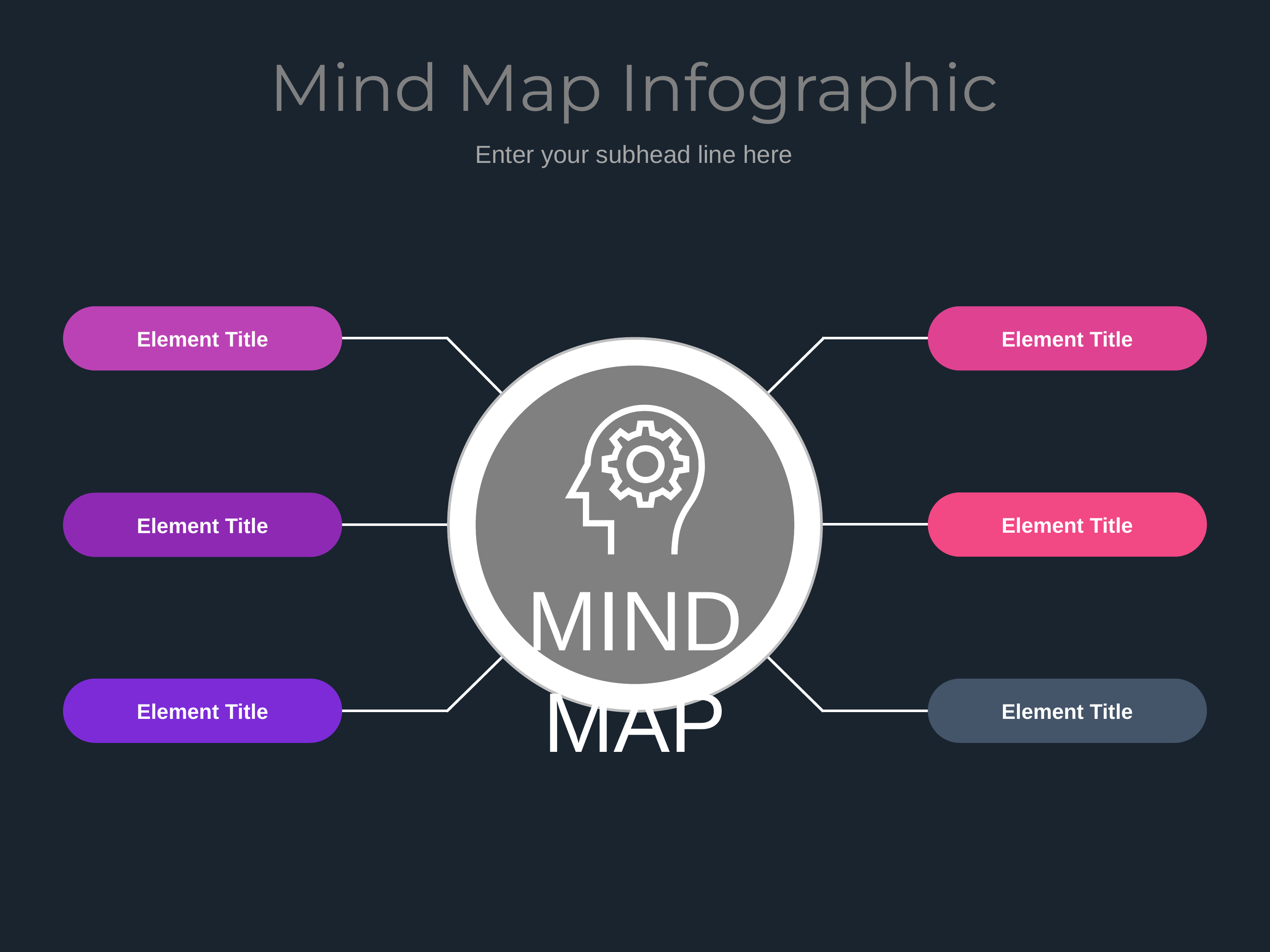

# Mind Map Infographic
Enter your subhead line here
Element Title
Element Title

Element Title
Element Title
MIND MAP
Element Title
Element Title